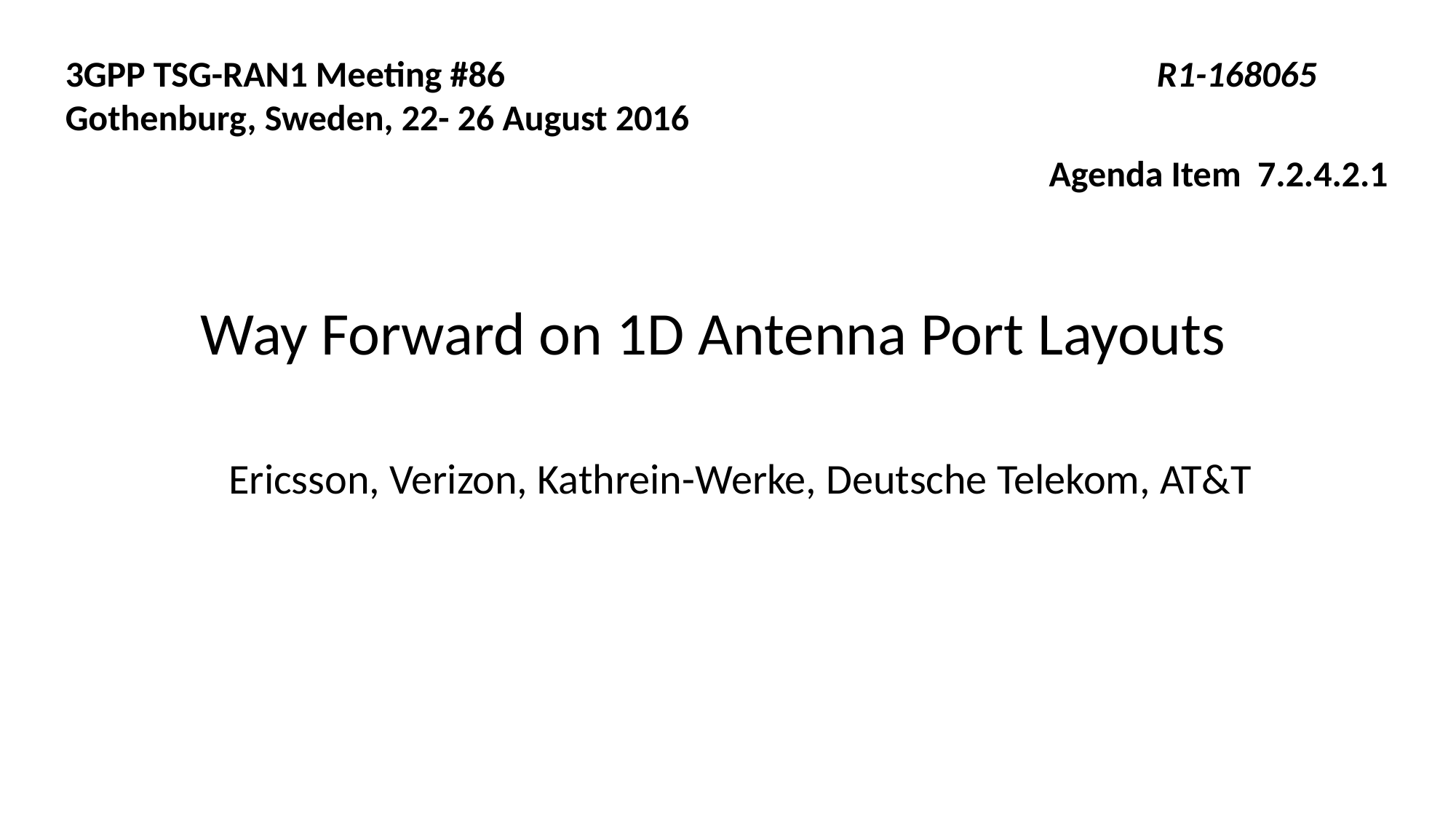

3GPP TSG-RAN1 Meeting #86						R1-168065
Gothenburg, Sweden, 22- 26 August 2016
Agenda Item  7.2.4.2.1
Way Forward on 1D Antenna Port Layouts
Ericsson, Verizon, Kathrein-Werke, Deutsche Telekom, AT&T